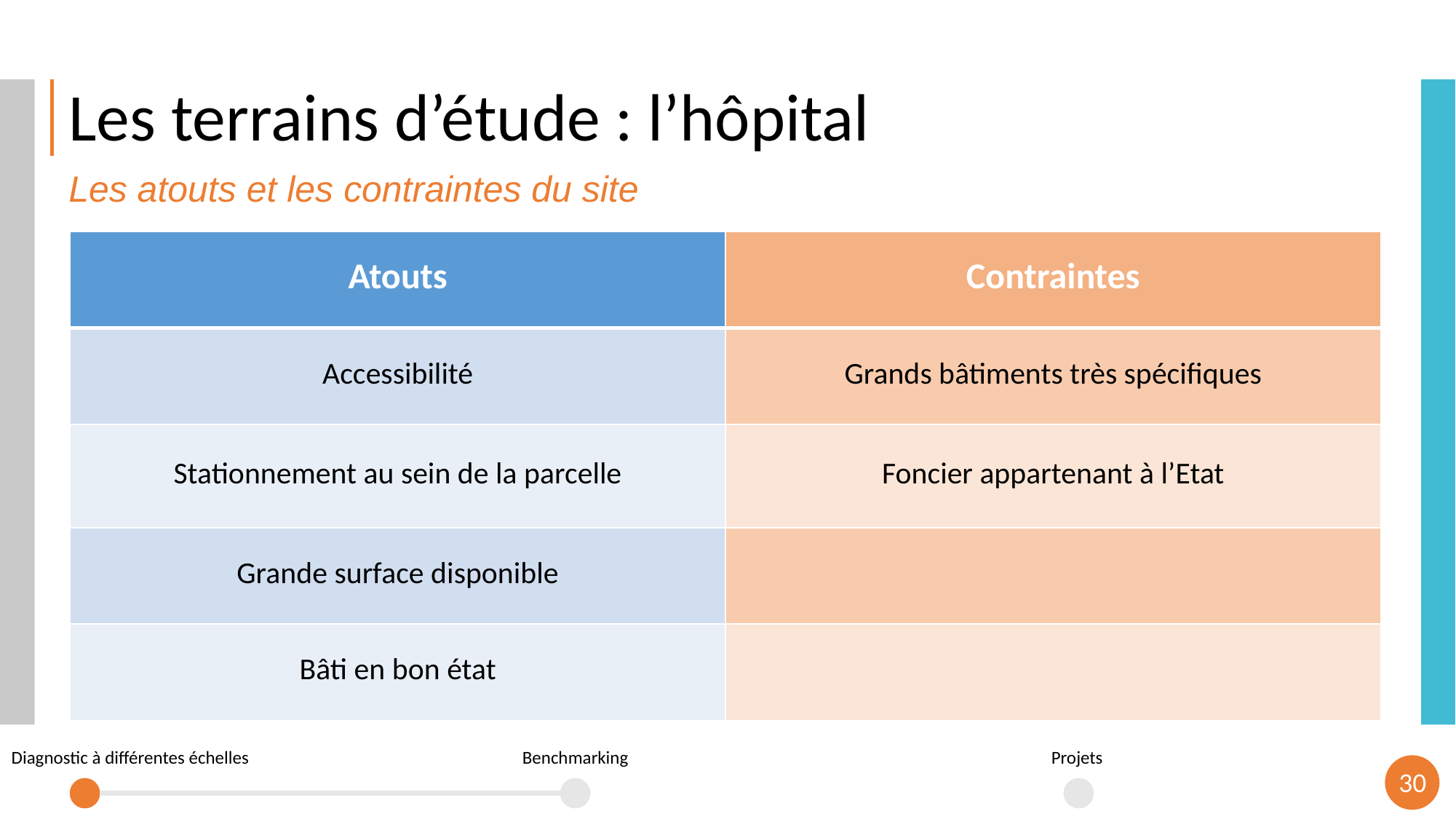

# Les terrains d’étude : l’hôpital

Les atouts et les contraintes du site
| Atouts | Contraintes |
| --- | --- |
| Accessibilité | Grands bâtiments très spécifiques |
| Stationnement au sein de la parcelle | Foncier appartenant à l’Etat |
| Grande surface disponible |  |
| Bâti en bon état |  |
Projets
Benchmarking
Diagnostic à différentes échelles

30